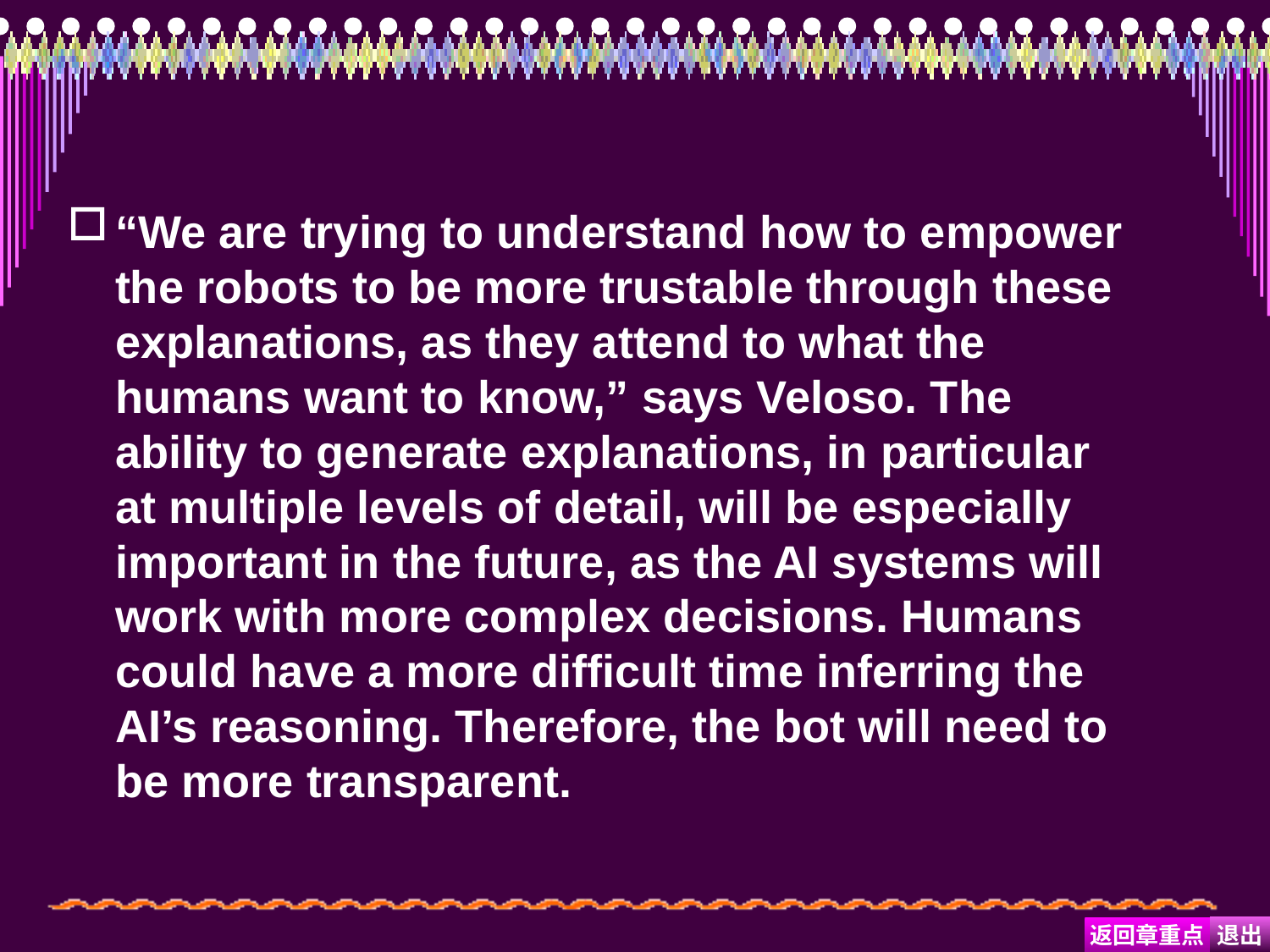

#
“We are trying to understand how to empower the robots to be more trustable through these explanations, as they attend to what the humans want to know,” says Veloso. The ability to generate explanations, in particular at multiple levels of detail, will be especially important in the future, as the AI systems will work with more complex decisions. Humans could have a more difficult time inferring the AI’s reasoning. Therefore, the bot will need to be more transparent.